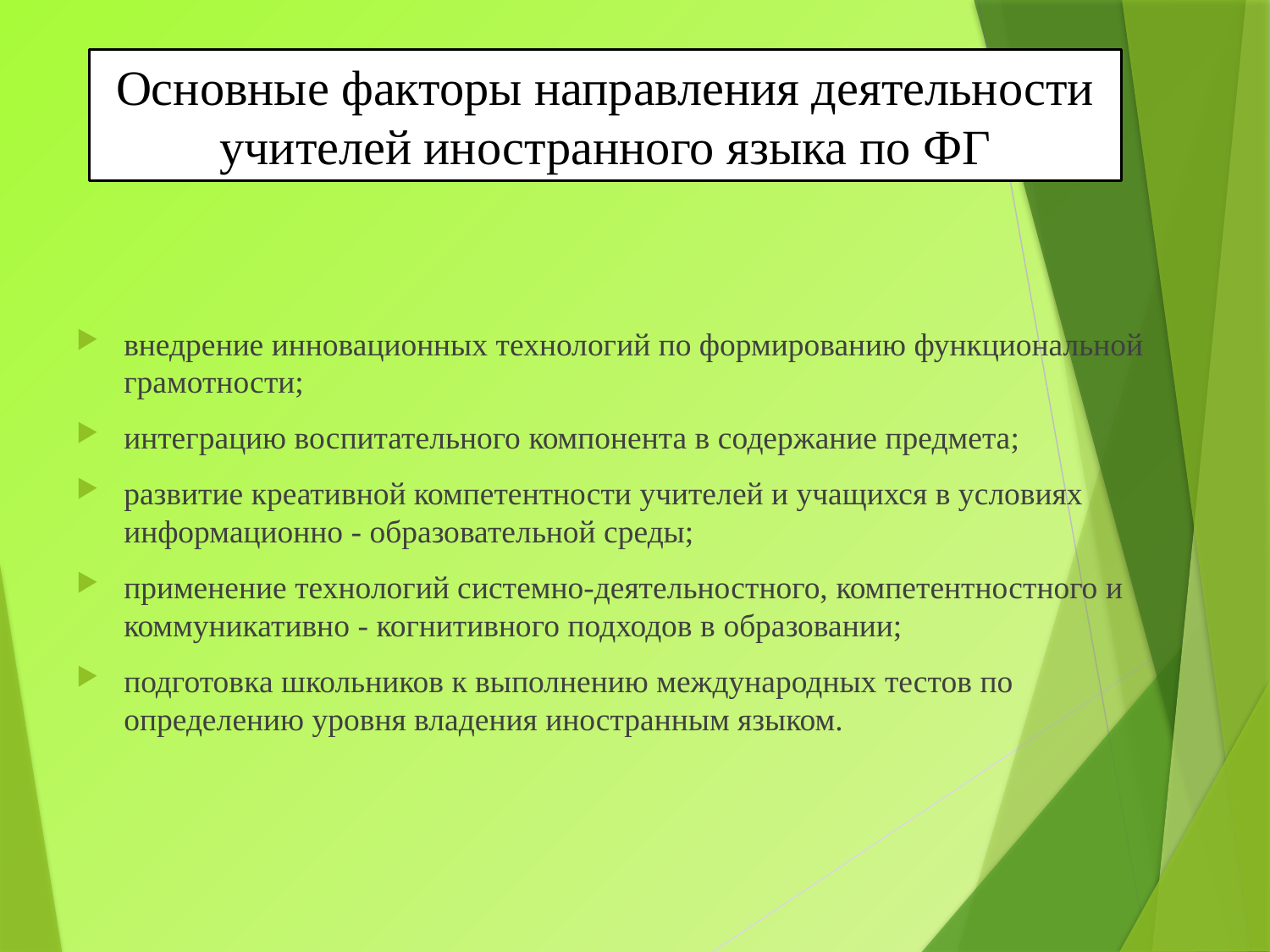

Основные факторы направления деятельности учителей иностранного языка по ФГ
внедрение инновационных технологий по формированию функциональной грамотности;
интеграцию воспитательного компонента в содержание предмета;
развитие креативной компетентности учителей и учащихся в условиях информационно - образовательной среды;
применение технологий системно-деятельностного, компетентностного и коммуникативно - когнитивного подходов в образовании;
подготовка школьников к выполнению международных тестов по определению уровня владения иностранным языком.